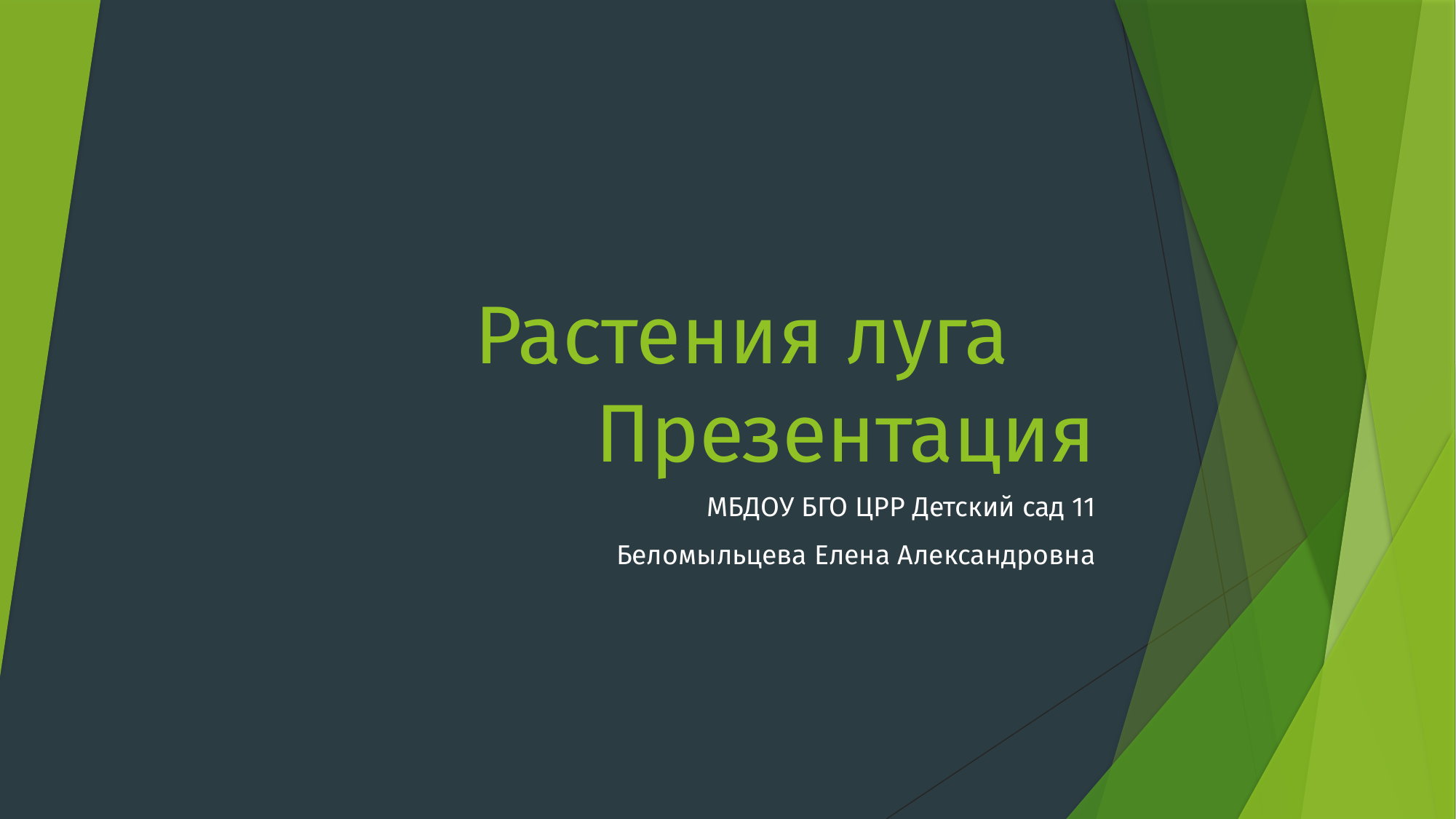

# Растения луга Презентация
МБДОУ БГО ЦРР Детский сад 11
Беломыльцева Елена Александровна